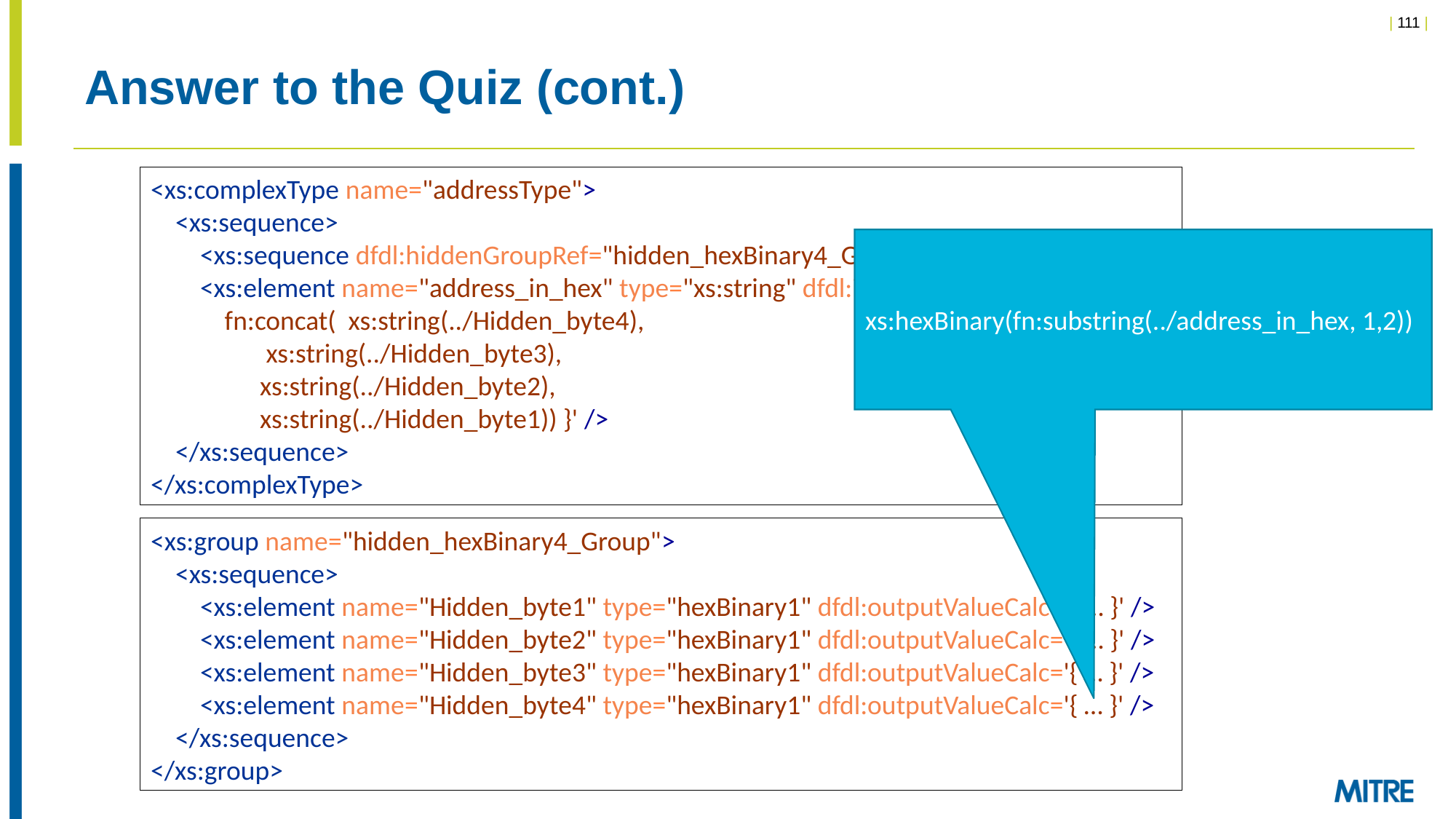

# Answer to the Quiz (cont.)
<xs:complexType name="addressType">
    <xs:sequence>
        <xs:sequence dfdl:hiddenGroupRef="hidden_hexBinary4_Group"/>
        <xs:element name="address_in_hex" type="xs:string" dfdl:inputValueCalc='{
            fn:concat(  xs:string(../Hidden_byte4),
           	 xs:string(../Hidden_byte3),
            	xs:string(../Hidden_byte2),
           	xs:string(../Hidden_byte1)) }' />
    </xs:sequence>
</xs:complexType>
xs:hexBinary(fn:substring(../address_in_hex, 1,2))
<xs:group name="hidden_hexBinary4_Group">
    <xs:sequence>
        <xs:element name="Hidden_byte1" type="hexBinary1" dfdl:outputValueCalc=‘{ … }' />
        <xs:element name="Hidden_byte2" type="hexBinary1" dfdl:outputValueCalc=‘{ … }' />
        <xs:element name="Hidden_byte3" type="hexBinary1" dfdl:outputValueCalc='{ … }' />
        <xs:element name="Hidden_byte4" type="hexBinary1" dfdl:outputValueCalc='{ … }' />
    </xs:sequence>
</xs:group>